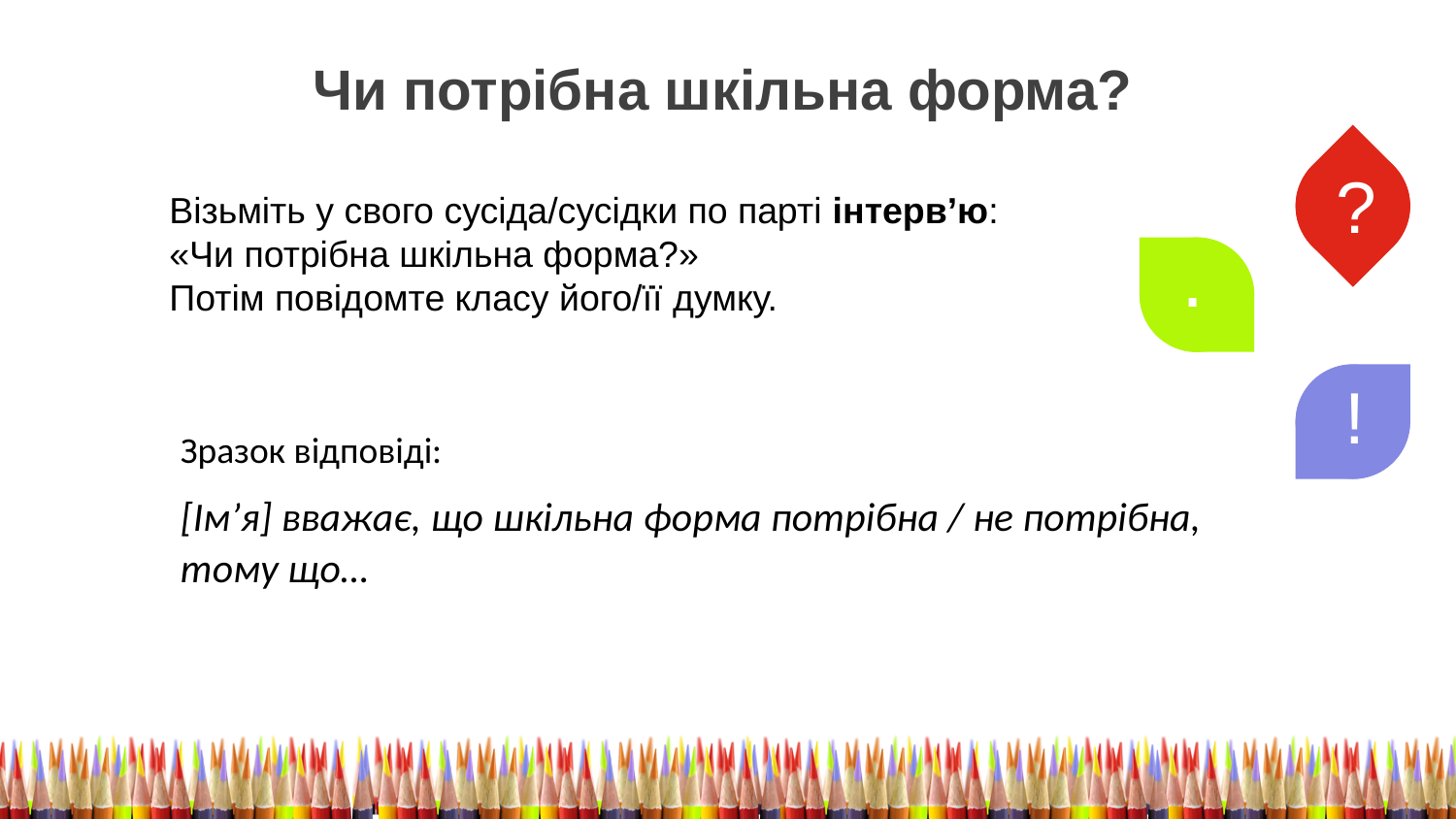

Чи потрібна шкільна форма?

?
Візьміть у свого сусіда/сусідки по парті інтерв’ю: «Чи потрібна шкільна форма?»
Потім повідомте класу його/її думку.
.

!
Зразок відповіді:
[Ім’я] вважає, що шкільна форма потрібна / не потрібна, тому що…